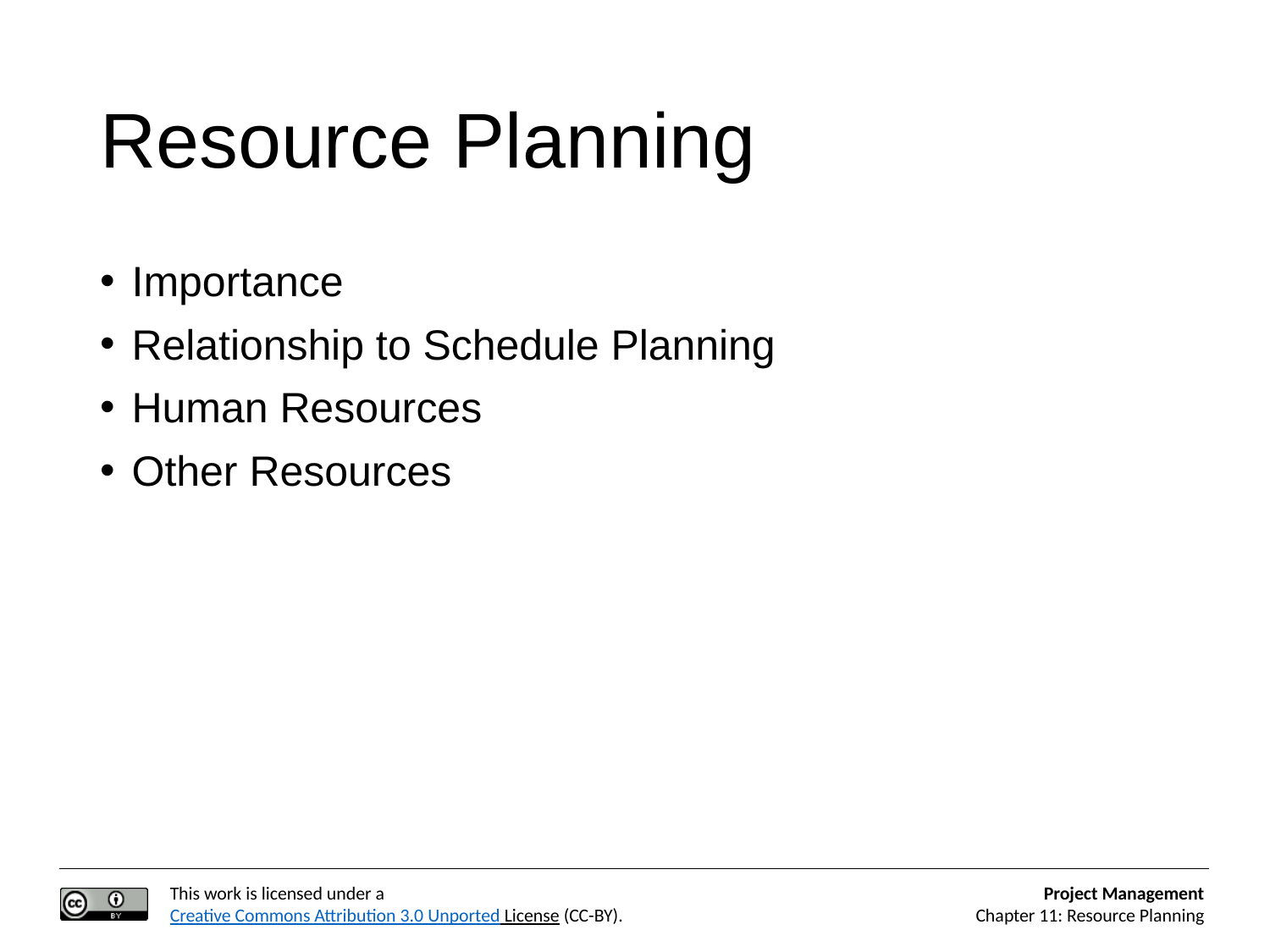

# Resource Planning
Importance
Relationship to Schedule Planning
Human Resources
Other Resources